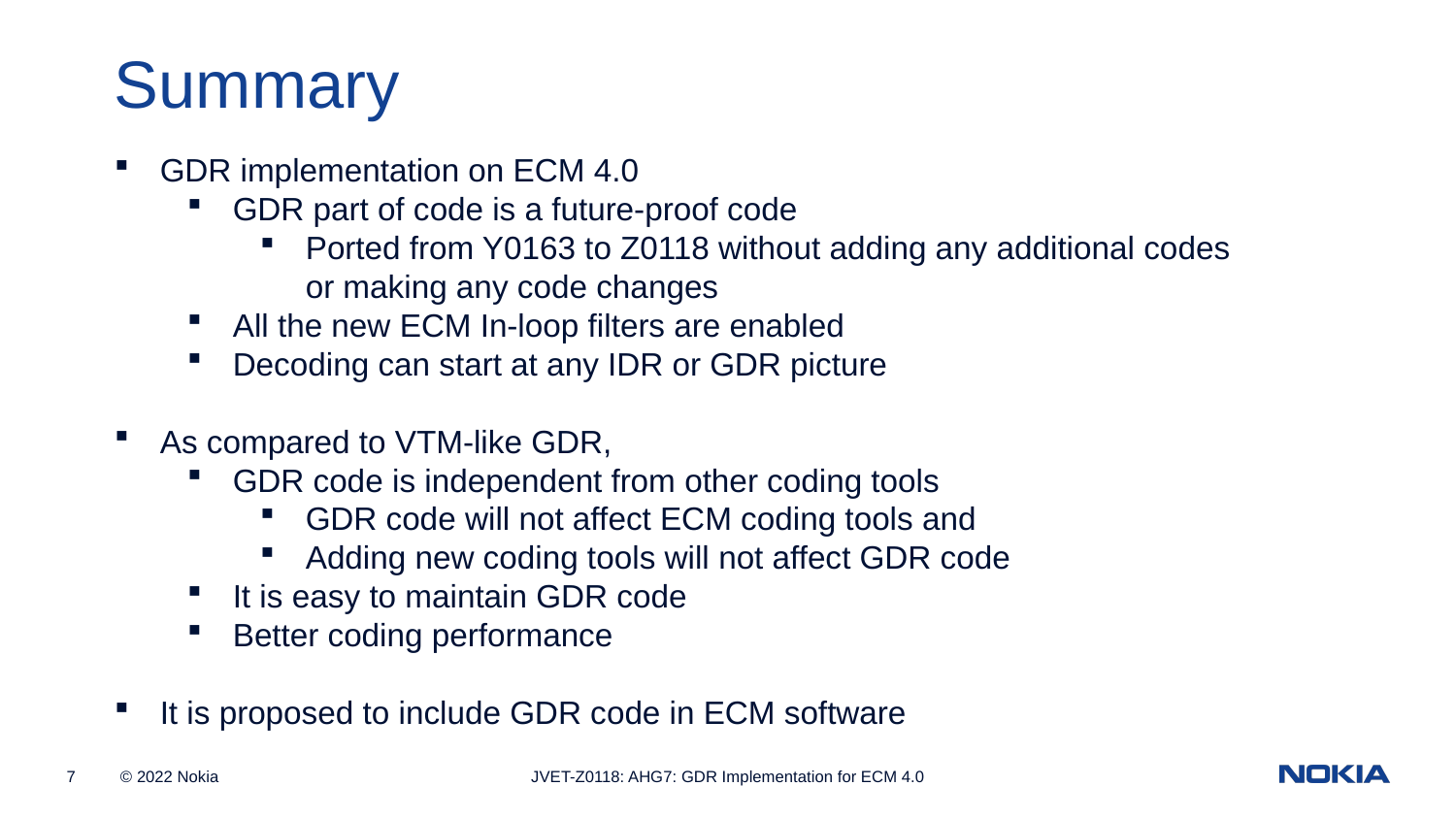

Summary
GDR implementation on ECM 4.0
GDR part of code is a future-proof code
Ported from Y0163 to Z0118 without adding any additional codes or making any code changes
All the new ECM In-loop filters are enabled
Decoding can start at any IDR or GDR picture

As compared to VTM-like GDR,
GDR code is independent from other coding tools
GDR code will not affect ECM coding tools and
Adding new coding tools will not affect GDR code
It is easy to maintain GDR code
Better coding performance

It is proposed to include GDR code in ECM software
JVET-Z0118: AHG7: GDR Implementation for ECM 4.0